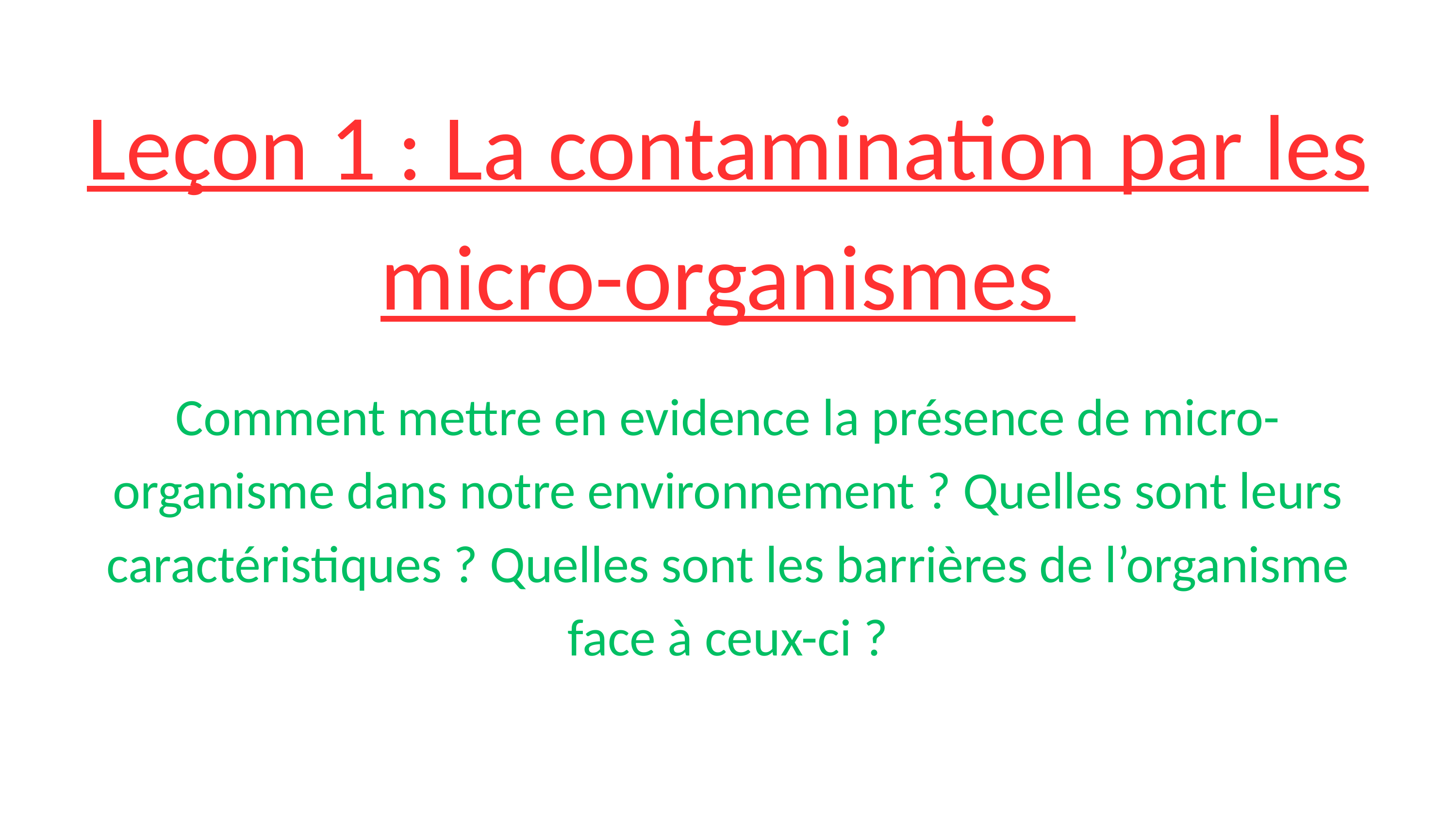

Leçon 1 : La contamination par les micro-organismes
Comment mettre en evidence la présence de micro-organisme dans notre environnement ? Quelles sont leurs caractéristiques ? Quelles sont les barrières de l’organisme face à ceux-ci ?